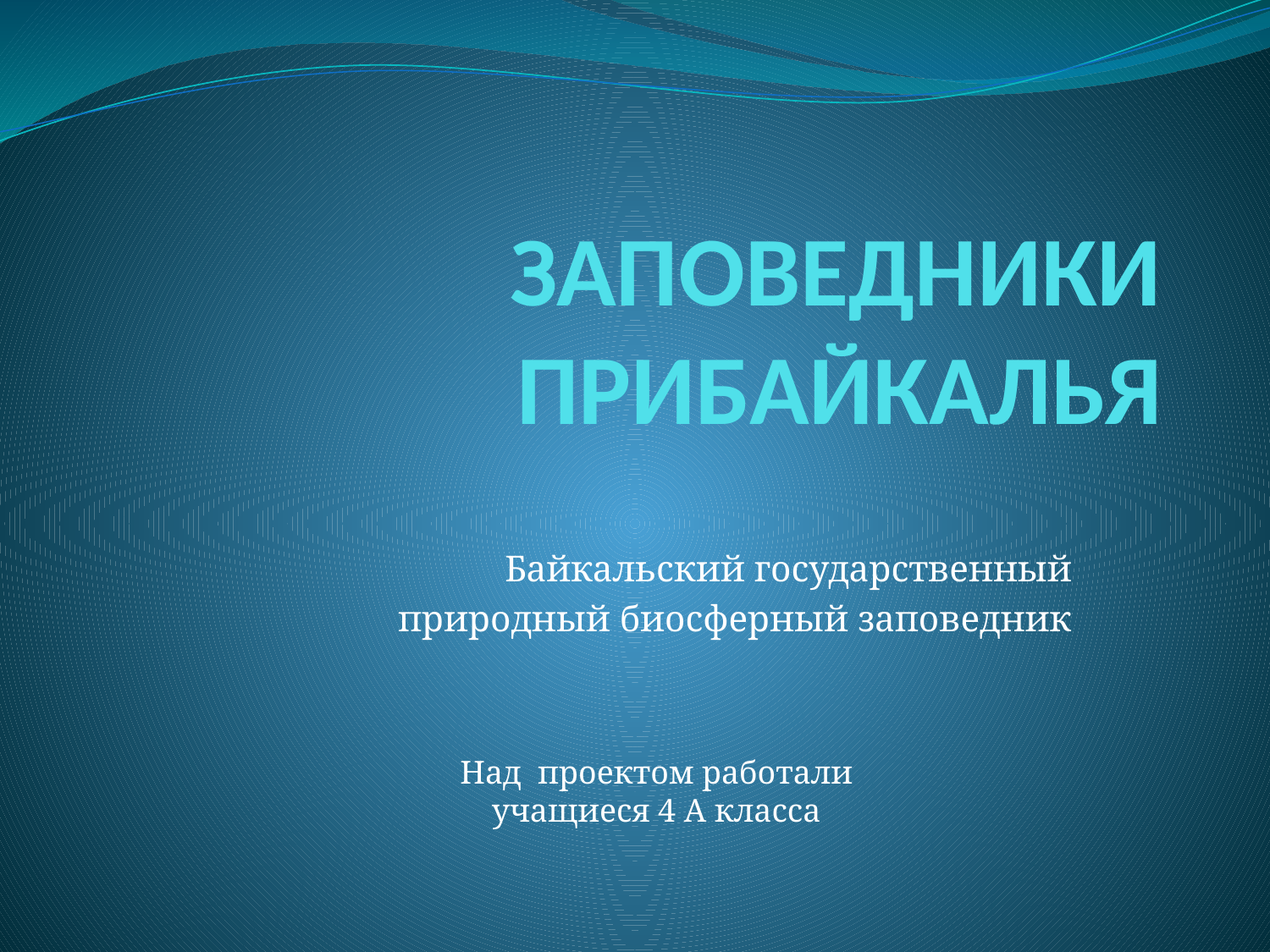

# ЗАПОВЕДНИКИ ПРИБАЙКАЛЬЯ
Байкальский государственный
природный биосферный заповедник
Над  проектом работали
учащиеся 4 А класса